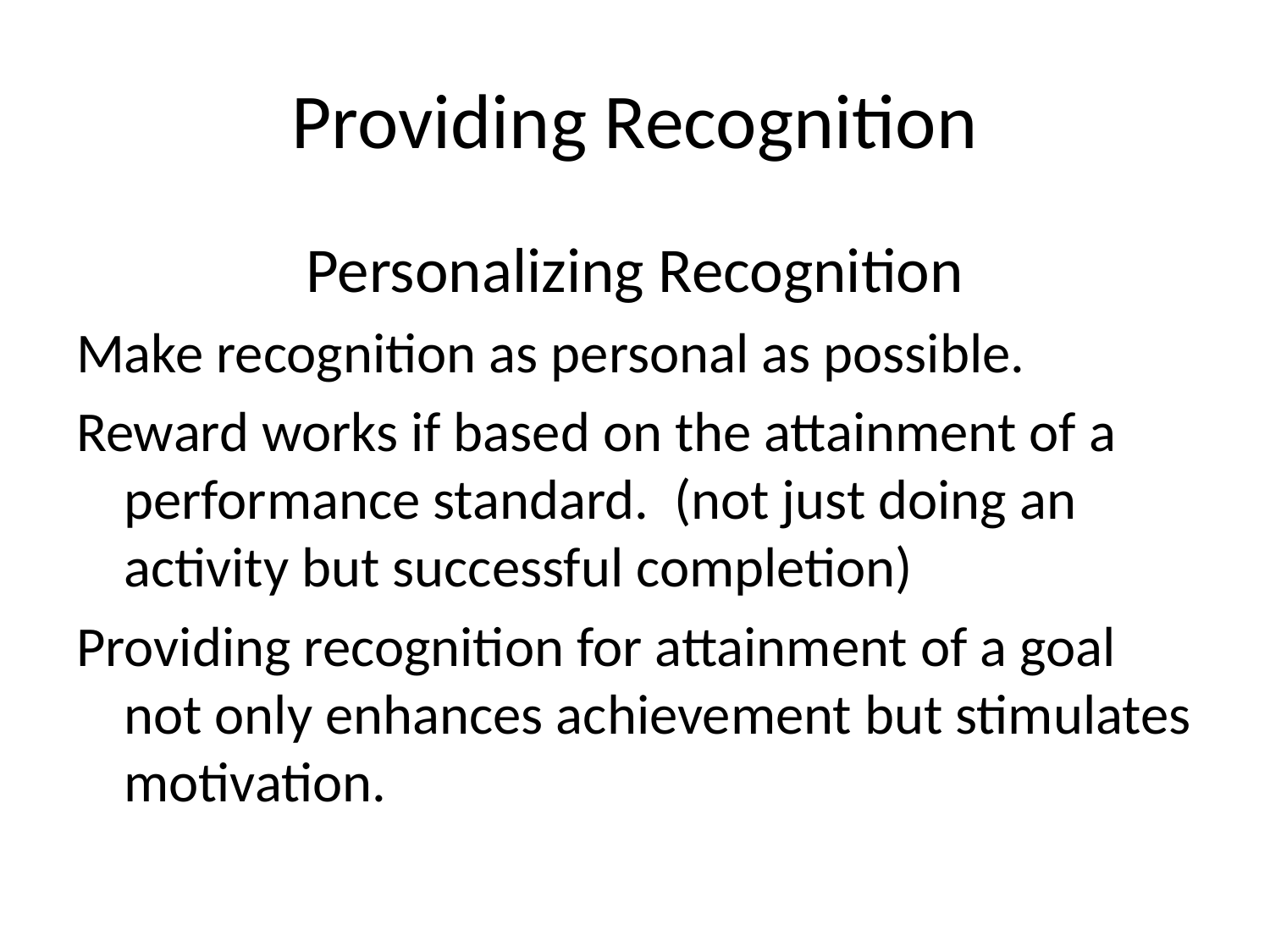

# Providing Recognition
Personalizing Recognition
Make recognition as personal as possible.
Reward works if based on the attainment of a performance standard.  (not just doing an activity but successful completion)
Providing recognition for attainment of a goal not only enhances achievement but stimulates motivation.